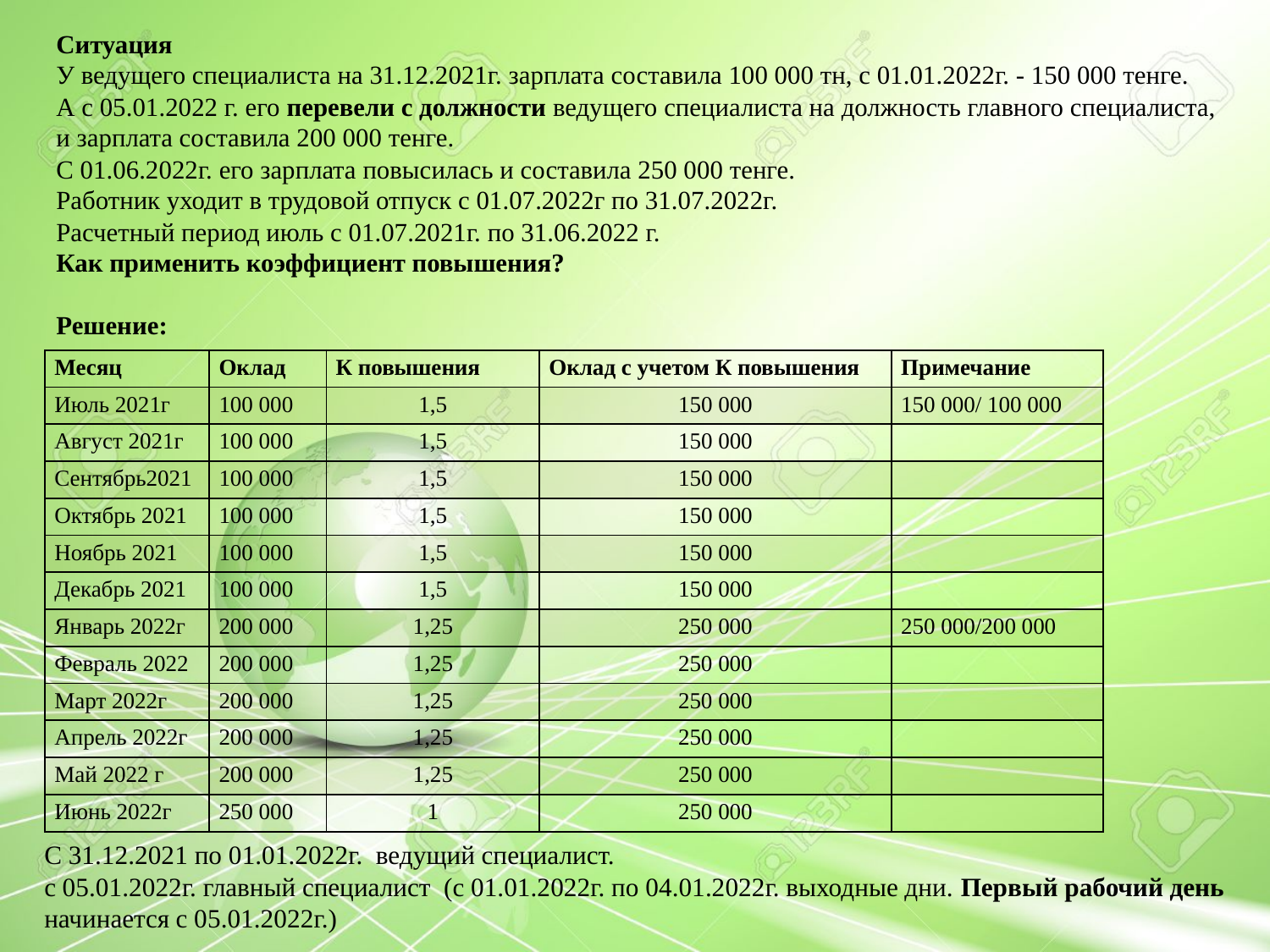

Ситуация
У ведущего специалиста на 31.12.2021г. зарплата составила 100 000 тн, с 01.01.2022г. - 150 000 тенге.
А с 05.01.2022 г. его перевели с должности ведущего специалиста на должность главного специалиста, и зарплата составила 200 000 тенге.
С 01.06.2022г. его зарплата повысилась и составила 250 000 тенге.
Работник уходит в трудовой отпуск с 01.07.2022г по 31.07.2022г.
Расчетный период июль с 01.07.2021г. по 31.06.2022 г.
Как применить коэффициент повышения?

Решение:

| Месяц | Оклад | К повышения | Оклад с учетом К повышения | Примечание |
| --- | --- | --- | --- | --- |
| Июль 2021г | 100 000 | 1,5 | 150 000 | 150 000/ 100 000 |
| Август 2021г | 100 000 | 1,5 | 150 000 |  |
| Сентябрь2021 | 100 000 | 1,5 | 150 000 |  |
| Октябрь 2021 | 100 000 | 1,5 | 150 000 |  |
| Ноябрь 2021 | 100 000 | 1,5 | 150 000 |  |
| Декабрь 2021 | 100 000 | 1,5 | 150 000 |  |
| Январь 2022г | 200 000 | 1,25 | 250 000 | 250 000/200 000 |
| Февраль 2022 | 200 000 | 1,25 | 250 000 |  |
| Март 2022г | 200 000 | 1,25 | 250 000 |  |
| Апрель 2022г | 200 000 | 1,25 | 250 000 |  |
| Май 2022 г | 200 000 | 1,25 | 250 000 |  |
| Июнь 2022г | 250 000 | 1 | 250 000 |  |
С 31.12.2021 по 01.01.2022г.  ведущий специалист.
с 05.01.2022г. главный специалист  (с 01.01.2022г. по 04.01.2022г. выходные дни. Первый рабочий день начинается с 05.01.2022г.)